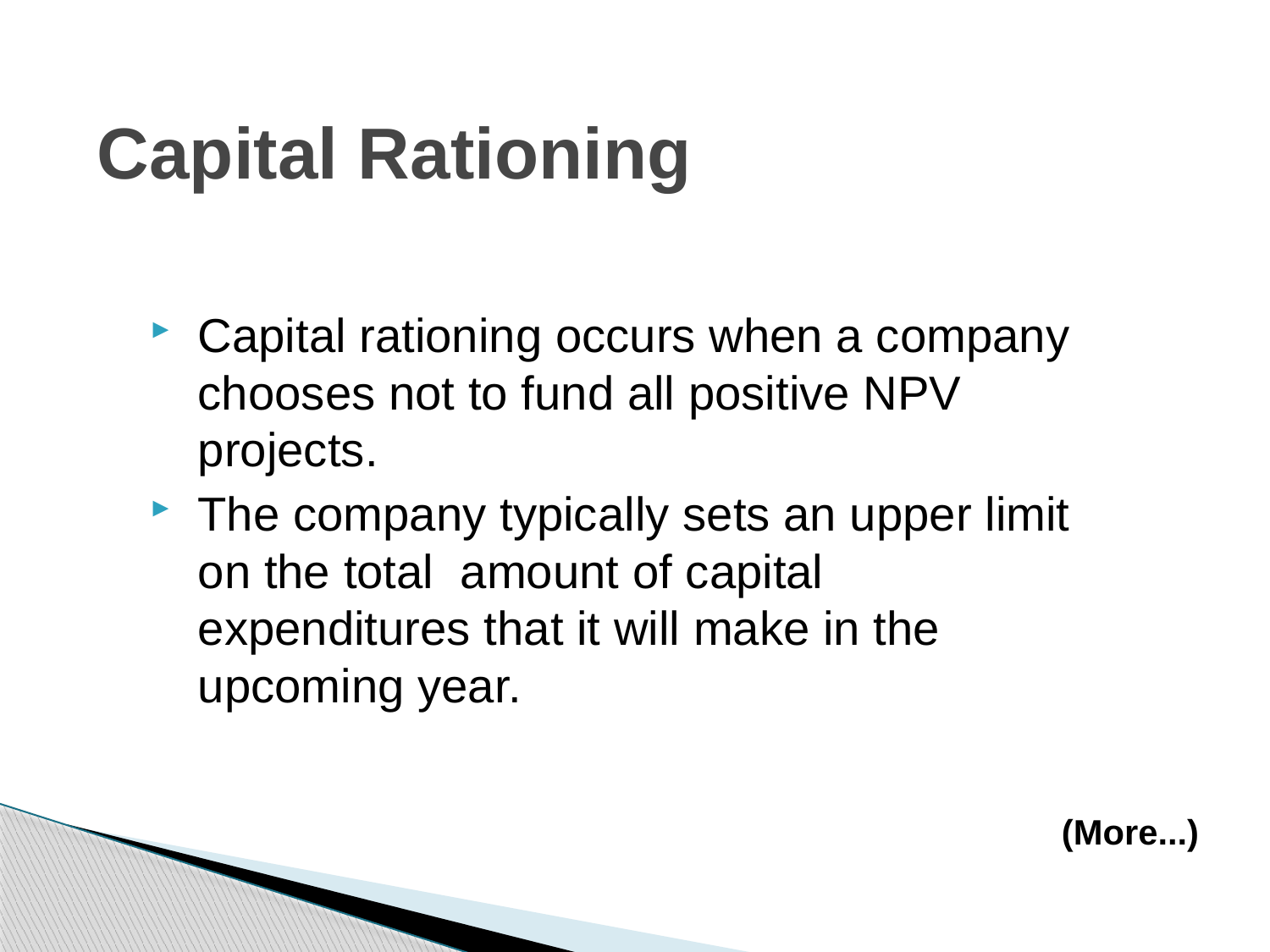

# Capital Rationing
Capital rationing occurs when a company chooses not to fund all positive NPV projects.
The company typically sets an upper limit on the total  amount of capital expenditures that it will make in the upcoming year.
(More...)